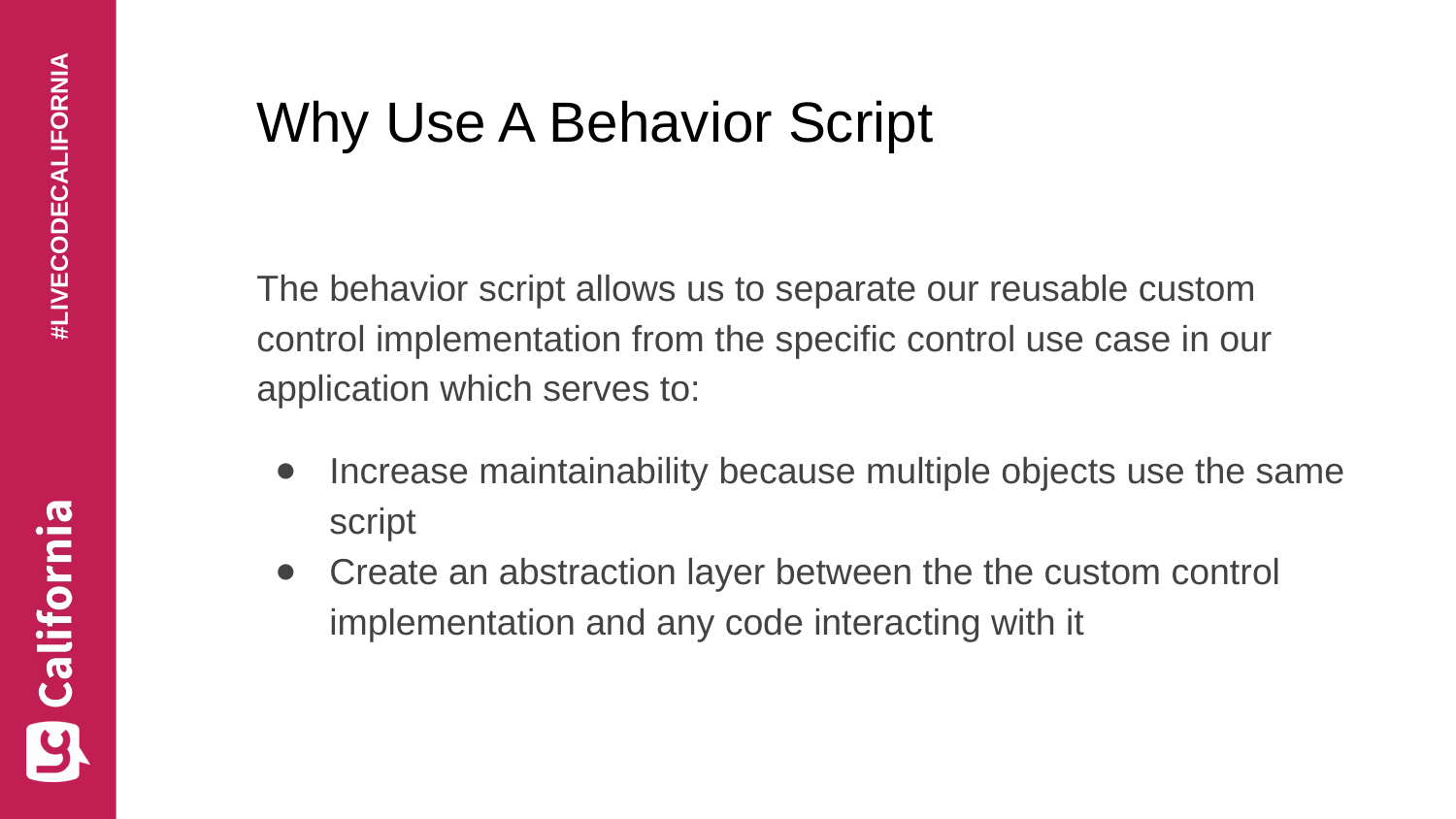

# Why Use A Behavior Script
The behavior script allows us to separate our reusable custom control implementation from the specific control use case in our application which serves to:
Increase maintainability because multiple objects use the same script
Create an abstraction layer between the the custom control implementation and any code interacting with it